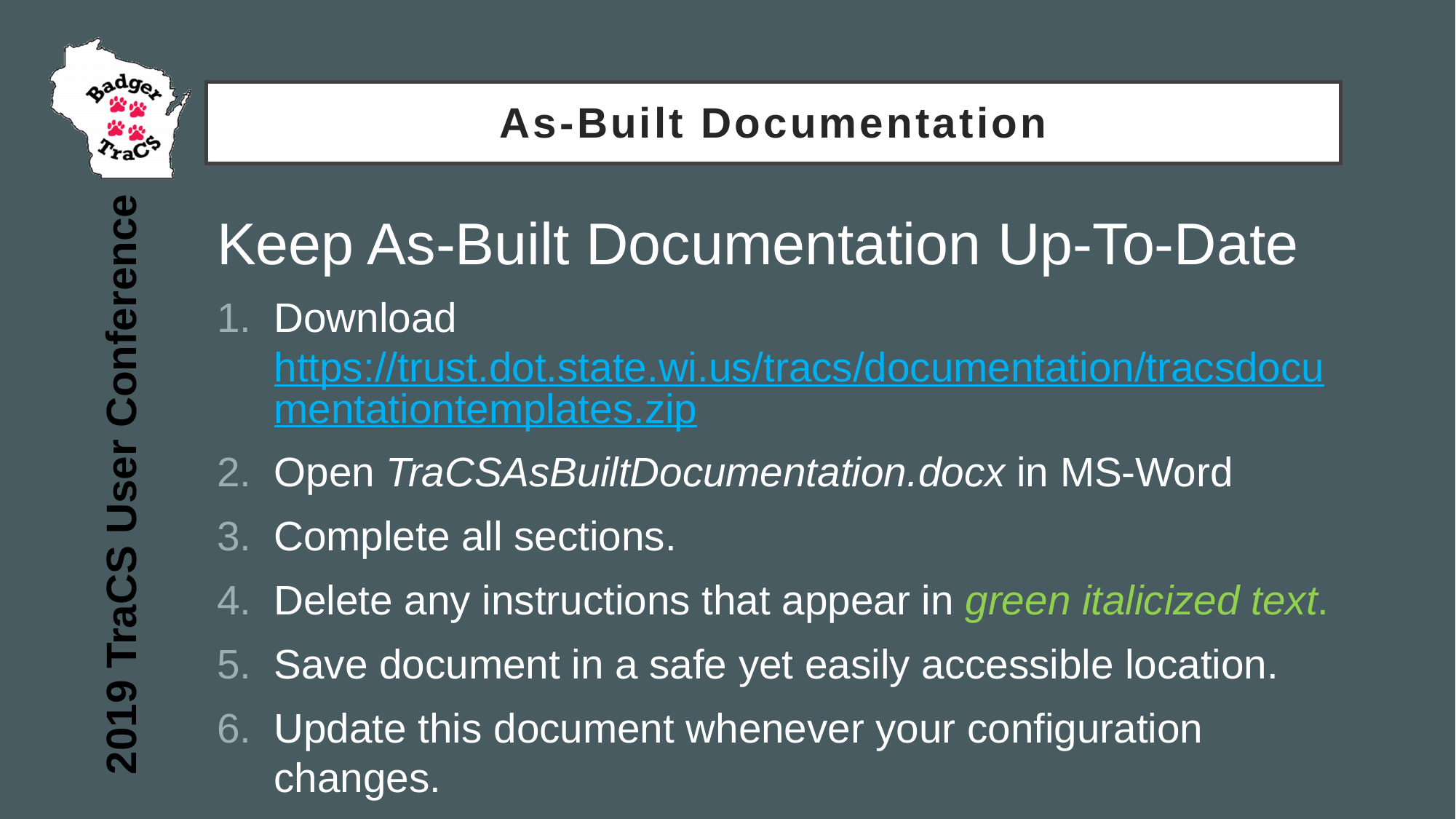

# As-Built Documentation
Keep As-Built Documentation Up-To-Date
Download https://trust.dot.state.wi.us/tracs/documentation/tracsdocumentationtemplates.zip
Open TraCSAsBuiltDocumentation.docx in MS-Word
Complete all sections.
Delete any instructions that appear in green italicized text.
Save document in a safe yet easily accessible location.
Update this document whenever your configuration changes.